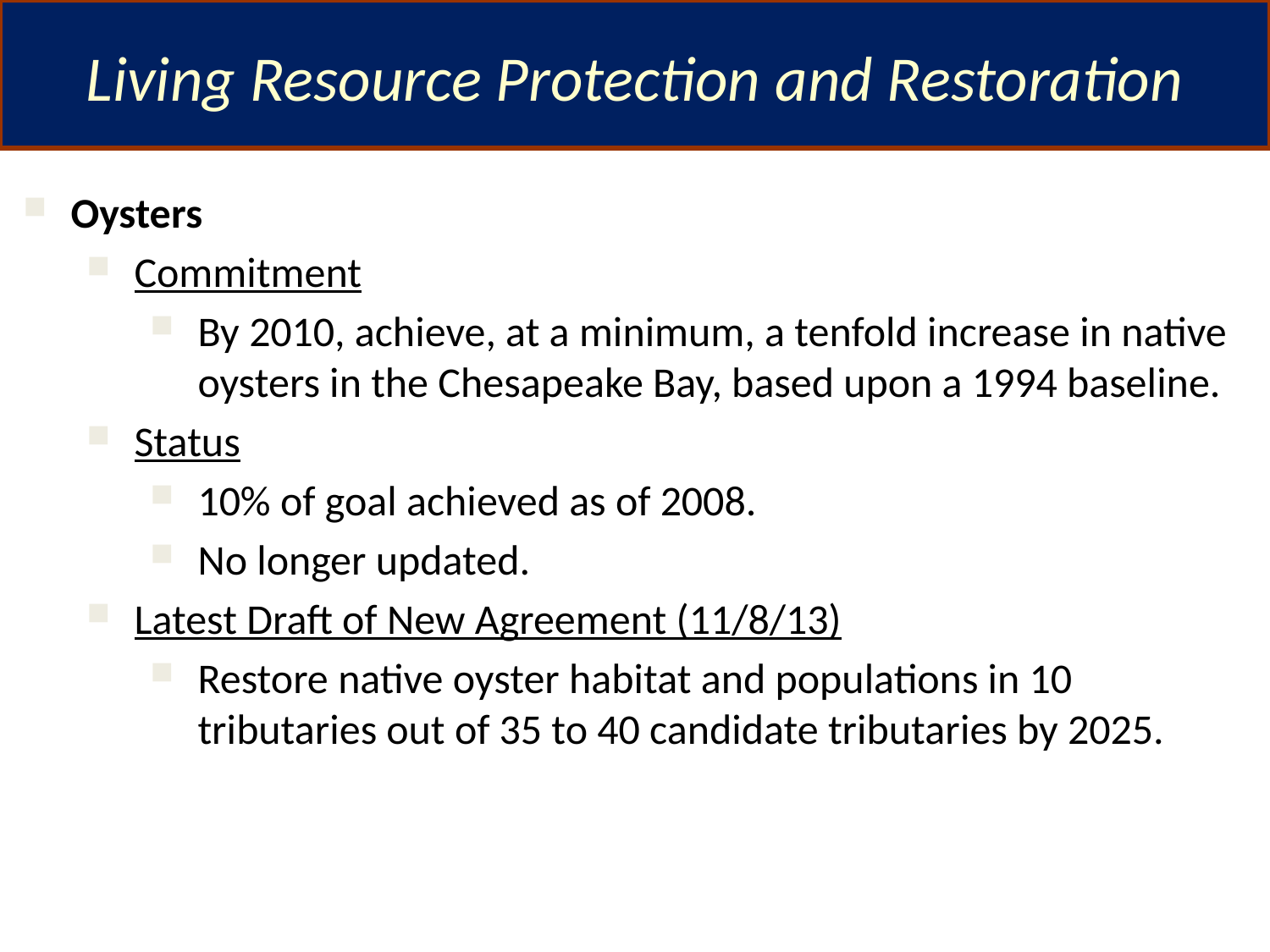

Living Resource Protection and Restoration
Oysters
Commitment
By 2010, achieve, at a minimum, a tenfold increase in native oysters in the Chesapeake Bay, based upon a 1994 baseline.
Status
10% of goal achieved as of 2008.
No longer updated.
Latest Draft of New Agreement (11/8/13)
Restore native oyster habitat and populations in 10 tributaries out of 35 to 40 candidate tributaries by 2025.